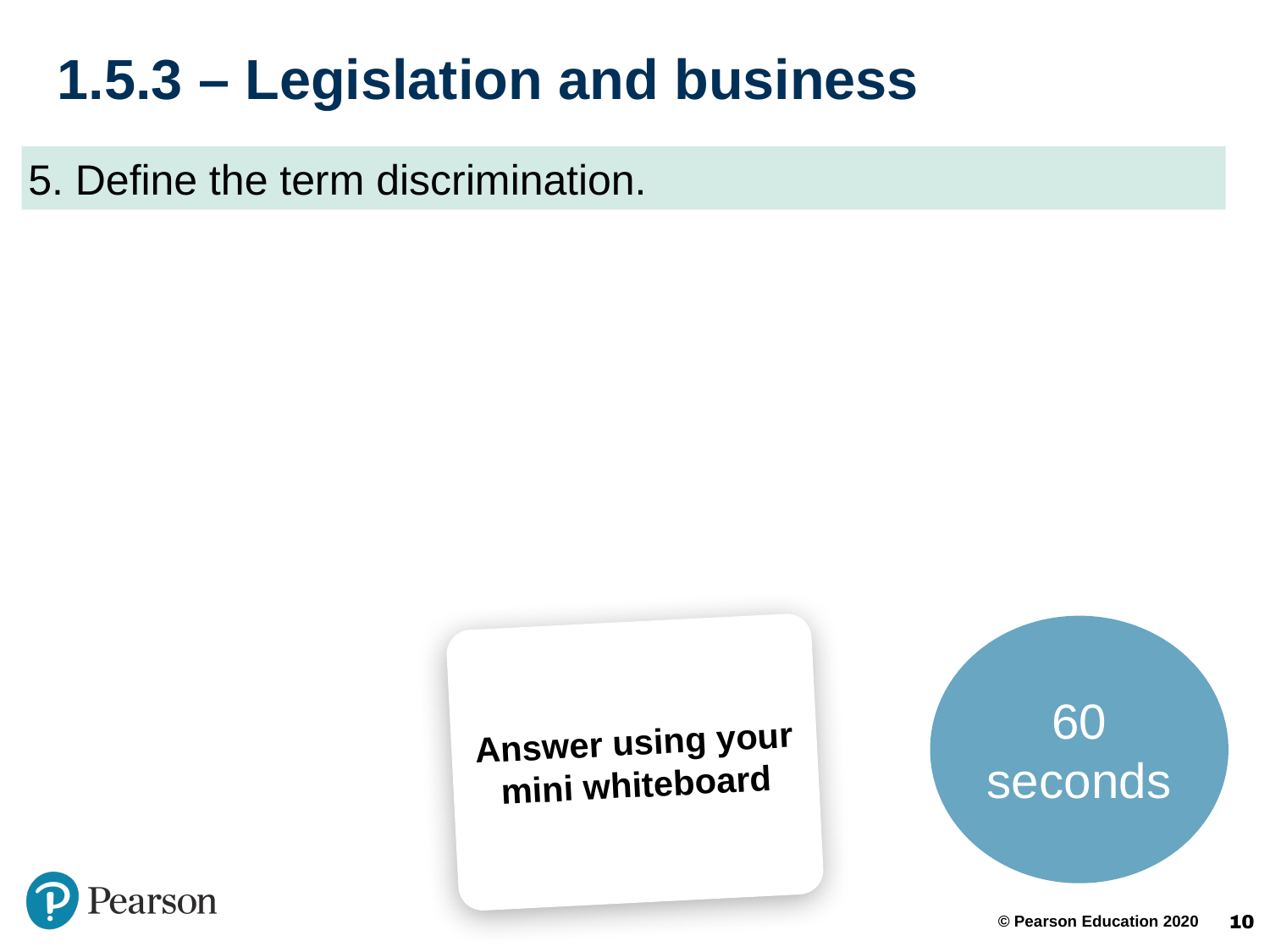

# 1.5.3 – Legislation and business
5. Define the term discrimination.

60 seconds

Answer using your mini whiteboard

10